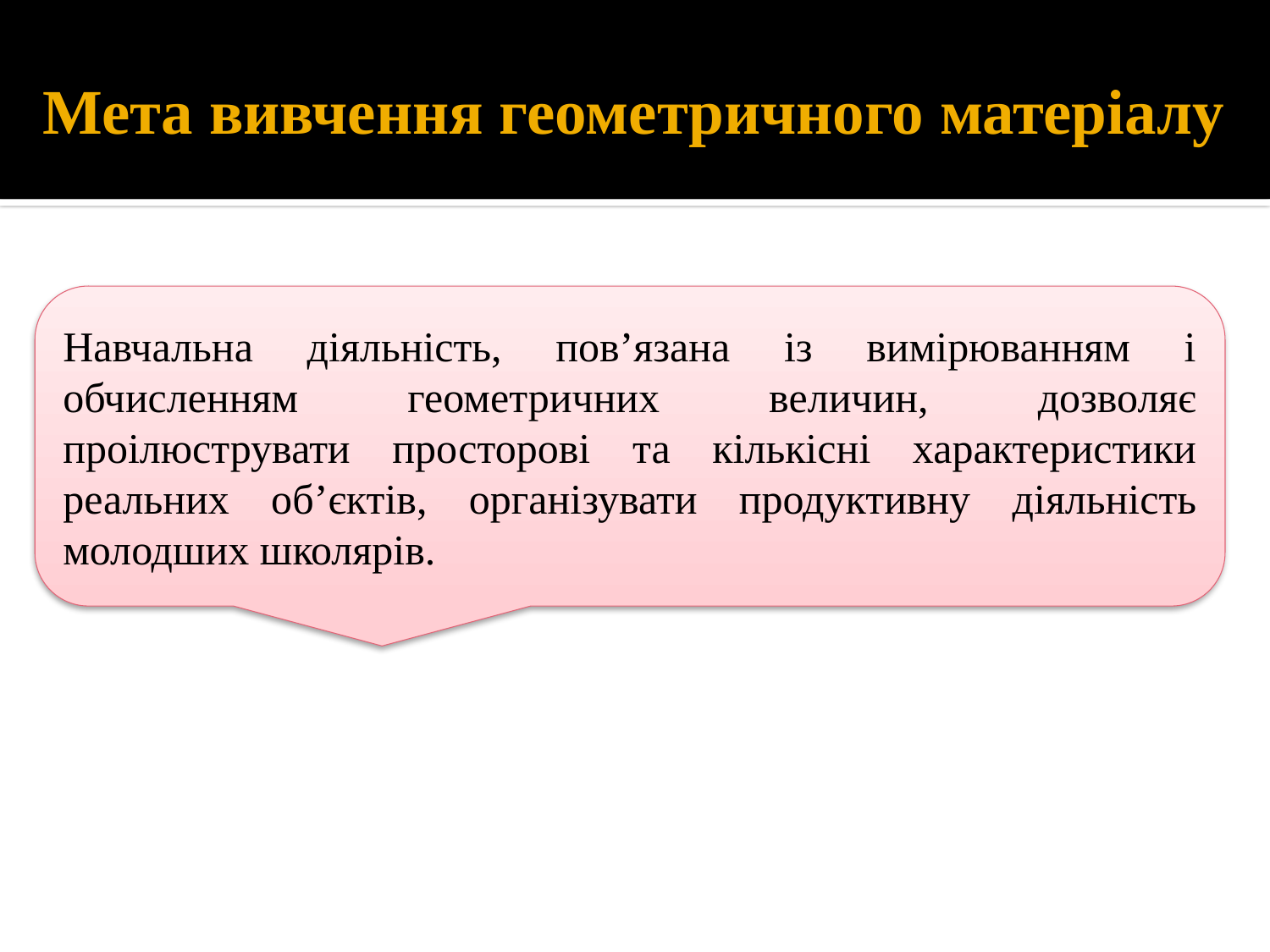

# Мета вивчення геометричного матеріалу
Навчальна діяльність, пов’язана із вимірюванням і обчисленням геометричних величин, дозволяє проілюструвати просторові та кількісні характеристики реальних об’єктів, організувати продуктивну діяльність молодших школярів.